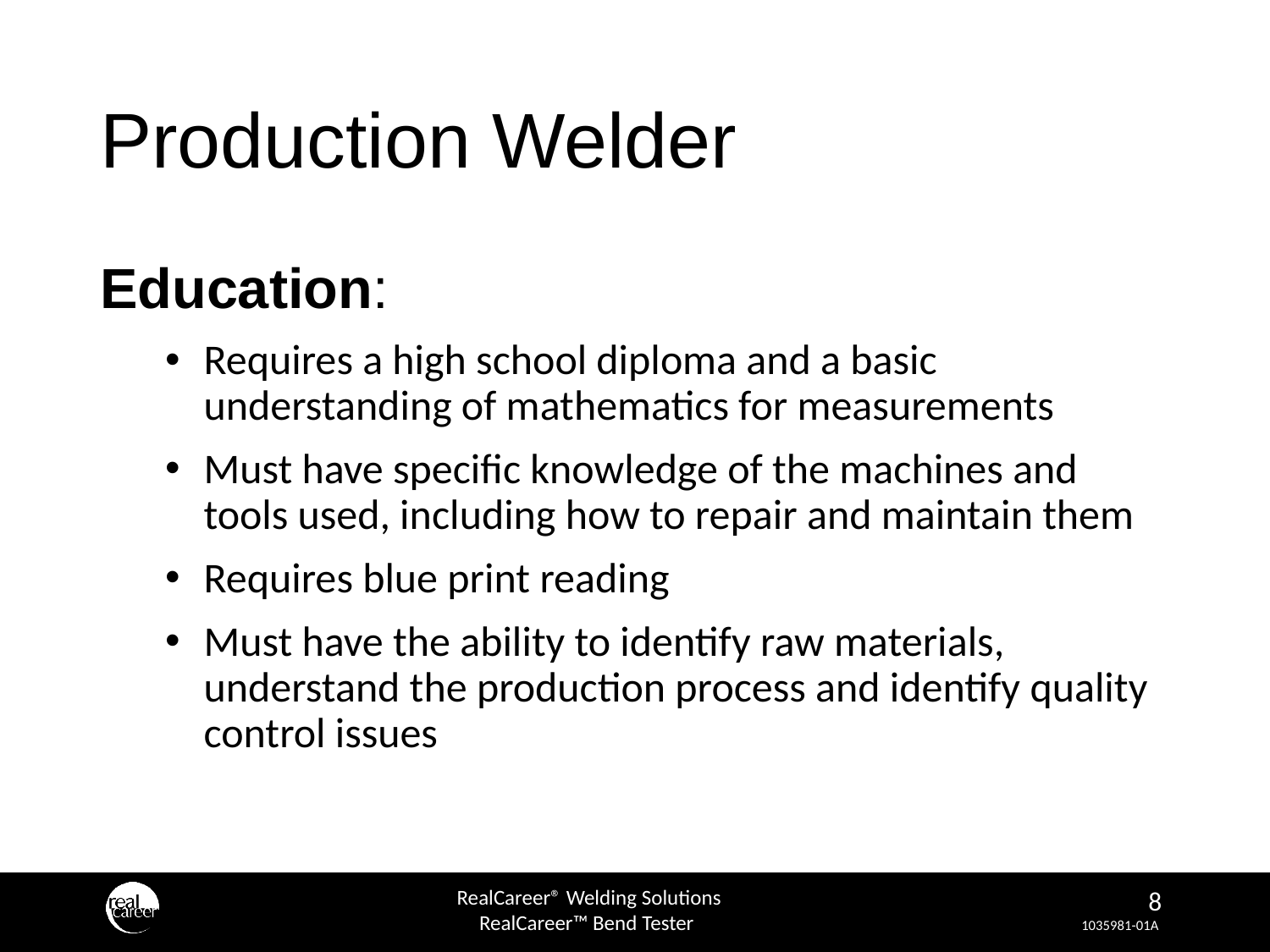

# Production Welder
Education:
Requires a high school diploma and a basic understanding of mathematics for measurements
Must have specific knowledge of the machines and tools used, including how to repair and maintain them
Requires blue print reading
Must have the ability to identify raw materials, understand the production process and identify quality control issues